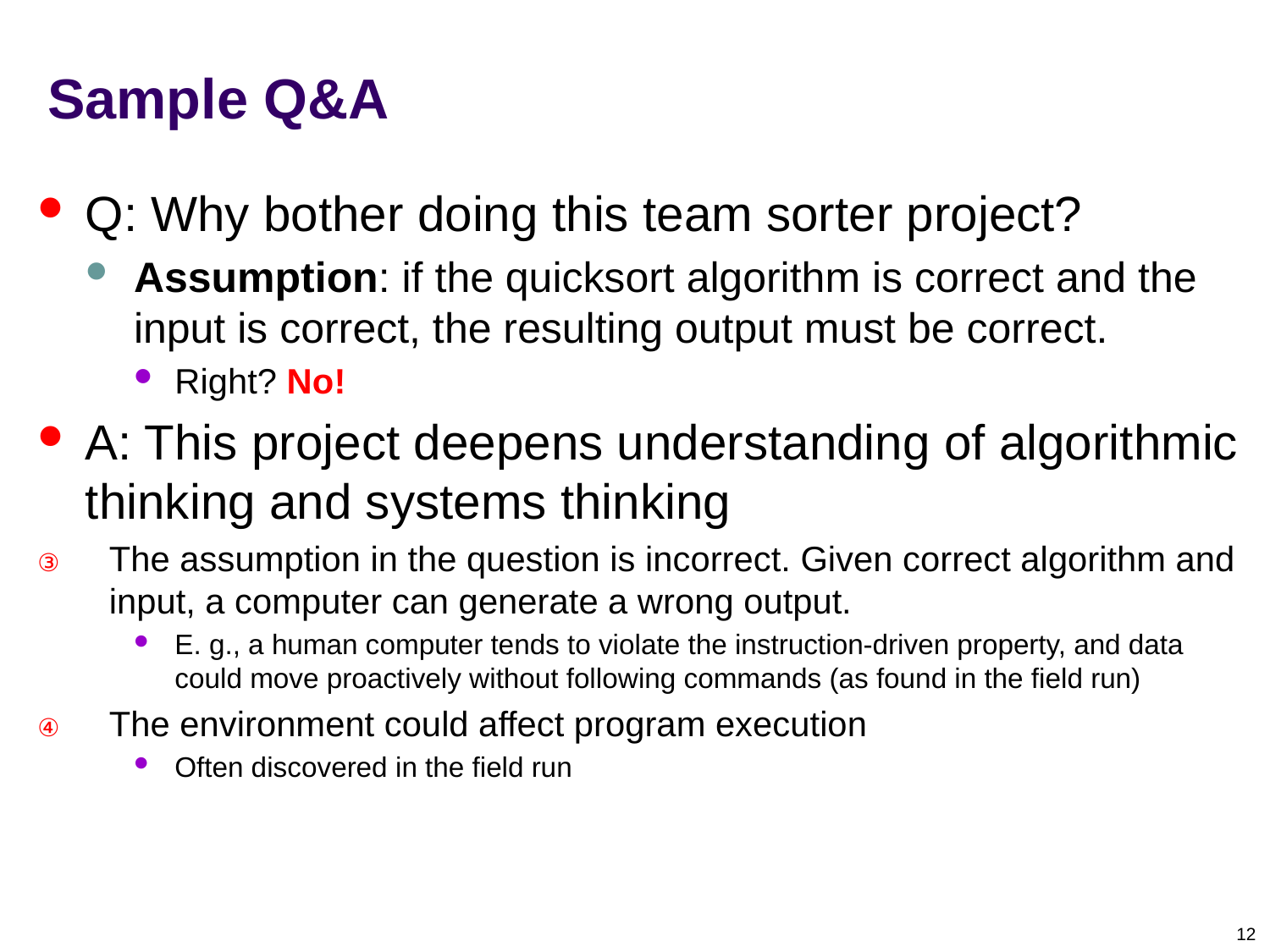

# Sample Q&A
Q: Why bother doing this team sorter project?
Assumption: if the quicksort algorithm is correct and the input is correct, the resulting output must be correct.
Right? No!
A: This project deepens understanding of algorithmic thinking and systems thinking
The assumption in the question is incorrect. Given correct algorithm and input, a computer can generate a wrong output.
E. g., a human computer tends to violate the instruction-driven property, and data could move proactively without following commands (as found in the field run)
The environment could affect program execution
Often discovered in the field run

12